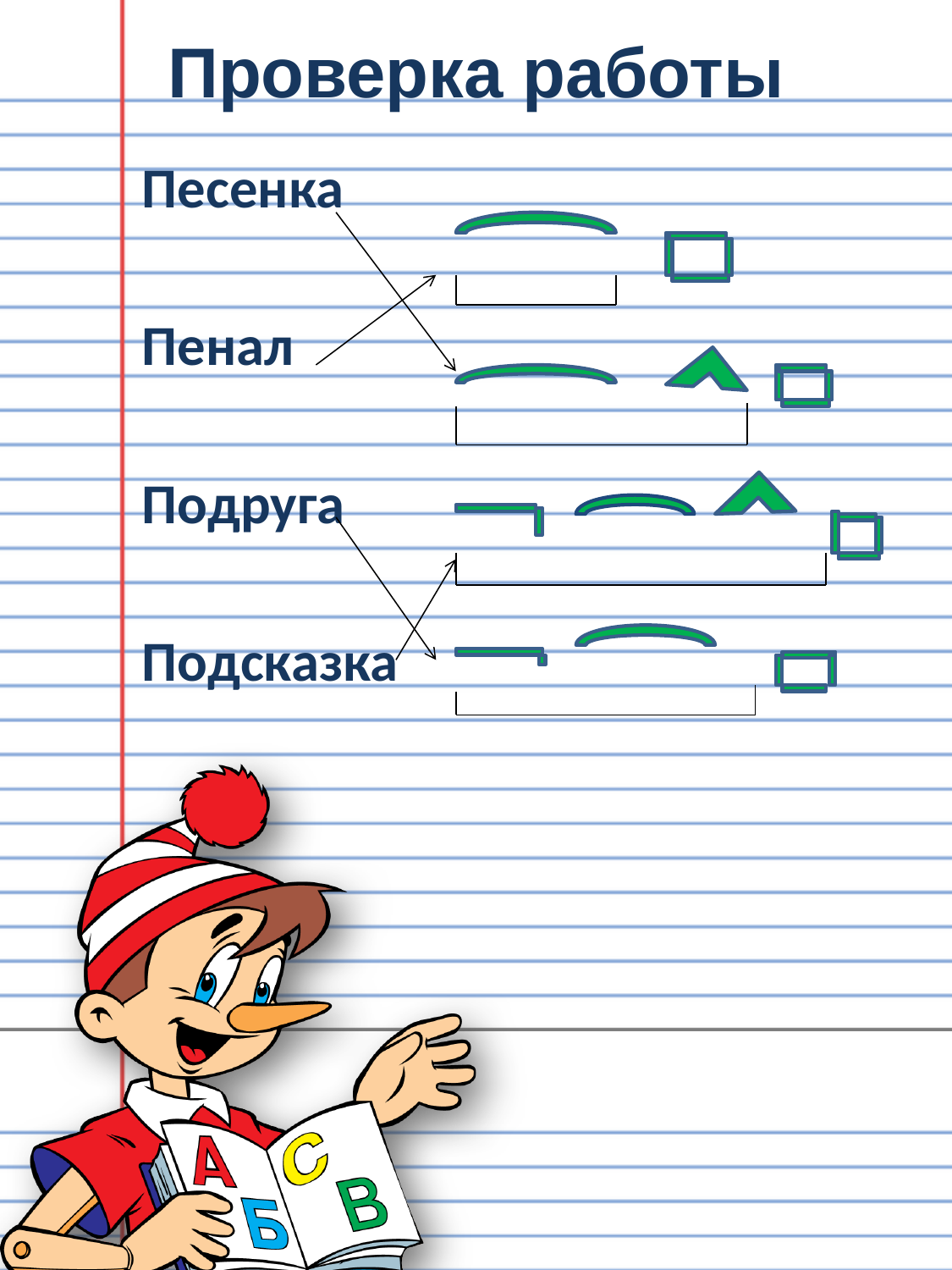

# Проверка работы
Песенка

Пенал

Подруга

Подсказка